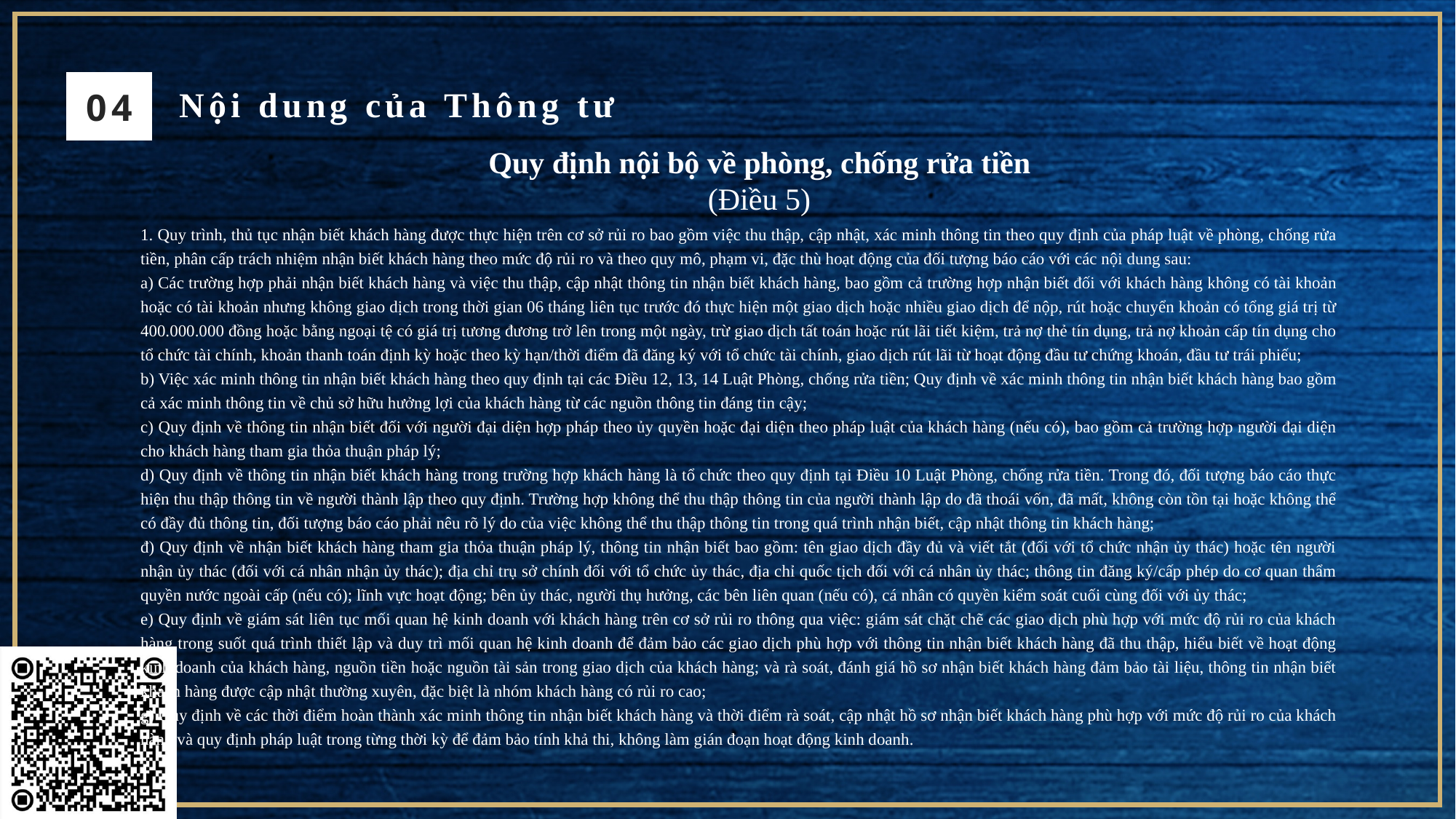

04
Nội dung của Thông tư
Quy định nội bộ về phòng, chống rửa tiền
(Điều 5)

1. Quy trình, thủ tục nhận biết khách hàng được thực hiện trên cơ sở rủi ro bao gồm việc thu thập, cập nhật, xác minh thông tin theo quy định của pháp luật về phòng, chống rửa tiền, phân cấp trách nhiệm nhận biết khách hàng theo mức độ rủi ro và theo quy mô, phạm vi, đặc thù hoạt động của đối tượng báo cáo với các nội dung sau:
a) Các trường hợp phải nhận biết khách hàng và việc thu thập, cập nhật thông tin nhận biết khách hàng, bao gồm cả trường hợp nhận biết đối với khách hàng không có tài khoản hoặc có tài khoản nhưng không giao dịch trong thời gian 06 tháng liên tục trước đó thực hiện một giao dịch hoặc nhiều giao dịch để nộp, rút hoặc chuyển khoản có tổng giá trị từ 400.000.000 đồng hoặc bằng ngoại tệ có giá trị tương đương trở lên trong một ngày, trừ giao dịch tất toán hoặc rút lãi tiết kiệm, trả nợ thẻ tín dụng, trả nợ khoản cấp tín dụng cho tổ chức tài chính, khoản thanh toán định kỳ hoặc theo kỳ hạn/thời điểm đã đăng ký với tổ chức tài chính, giao dịch rút lãi từ hoạt động đầu tư chứng khoán, đầu tư trái phiếu;
b) Việc xác minh thông tin nhận biết khách hàng theo quy định tại các Điều 12, 13, 14 Luật Phòng, chống rửa tiền; Quy định về xác minh thông tin nhận biết khách hàng bao gồm cả xác minh thông tin về chủ sở hữu hưởng lợi của khách hàng từ các nguồn thông tin đáng tin cậy;
c) Quy định về thông tin nhận biết đối với người đại diện hợp pháp theo ủy quyền hoặc đại diện theo pháp luật của khách hàng (nếu có), bao gồm cả trường hợp người đại diện cho khách hàng tham gia thỏa thuận pháp lý;
d) Quy định về thông tin nhận biết khách hàng trong trường hợp khách hàng là tổ chức theo quy định tại Điều 10 Luật Phòng, chống rửa tiền. Trong đó, đối tượng báo cáo thực hiện thu thập thông tin về người thành lập theo quy định. Trường hợp không thể thu thập thông tin của người thành lập do đã thoái vốn, đã mất, không còn tồn tại hoặc không thể có đầy đủ thông tin, đối tượng báo cáo phải nêu rõ lý do của việc không thể thu thập thông tin trong quá trình nhận biết, cập nhật thông tin khách hàng;
đ) Quy định về nhận biết khách hàng tham gia thỏa thuận pháp lý, thông tin nhận biết bao gồm: tên giao dịch đầy đủ và viết tắt (đối với tổ chức nhận ủy thác) hoặc tên người nhận ủy thác (đối với cá nhân nhận ủy thác); địa chỉ trụ sở chính đối với tổ chức ủy thác, địa chỉ quốc tịch đối với cá nhân ủy thác; thông tin đăng ký/cấp phép do cơ quan thẩm quyền nước ngoài cấp (nếu có); lĩnh vực hoạt động; bên ủy thác, người thụ hưởng, các bên liên quan (nếu có), cá nhân có quyền kiểm soát cuối cùng đối với ủy thác;
e) Quy định về giám sát liên tục mối quan hệ kinh doanh với khách hàng trên cơ sở rủi ro thông qua việc: giám sát chặt chẽ các giao dịch phù hợp với mức độ rủi ro của khách hàng trong suốt quá trình thiết lập và duy trì mối quan hệ kinh doanh để đảm bảo các giao dịch phù hợp với thông tin nhận biết khách hàng đã thu thập, hiểu biết về hoạt động kinh doanh của khách hàng, nguồn tiền hoặc nguồn tài sản trong giao dịch của khách hàng; và rà soát, đánh giá hồ sơ nhận biết khách hàng đảm bảo tài liệu, thông tin nhận biết khách hàng được cập nhật thường xuyên, đặc biệt là nhóm khách hàng có rủi ro cao;
g) Quy định về các thời điểm hoàn thành xác minh thông tin nhận biết khách hàng và thời điểm rà soát, cập nhật hồ sơ nhận biết khách hàng phù hợp với mức độ rủi ro của khách hàng và quy định pháp luật trong từng thời kỳ để đảm bảo tính khả thi, không làm gián đoạn hoạt động kinh doanh.